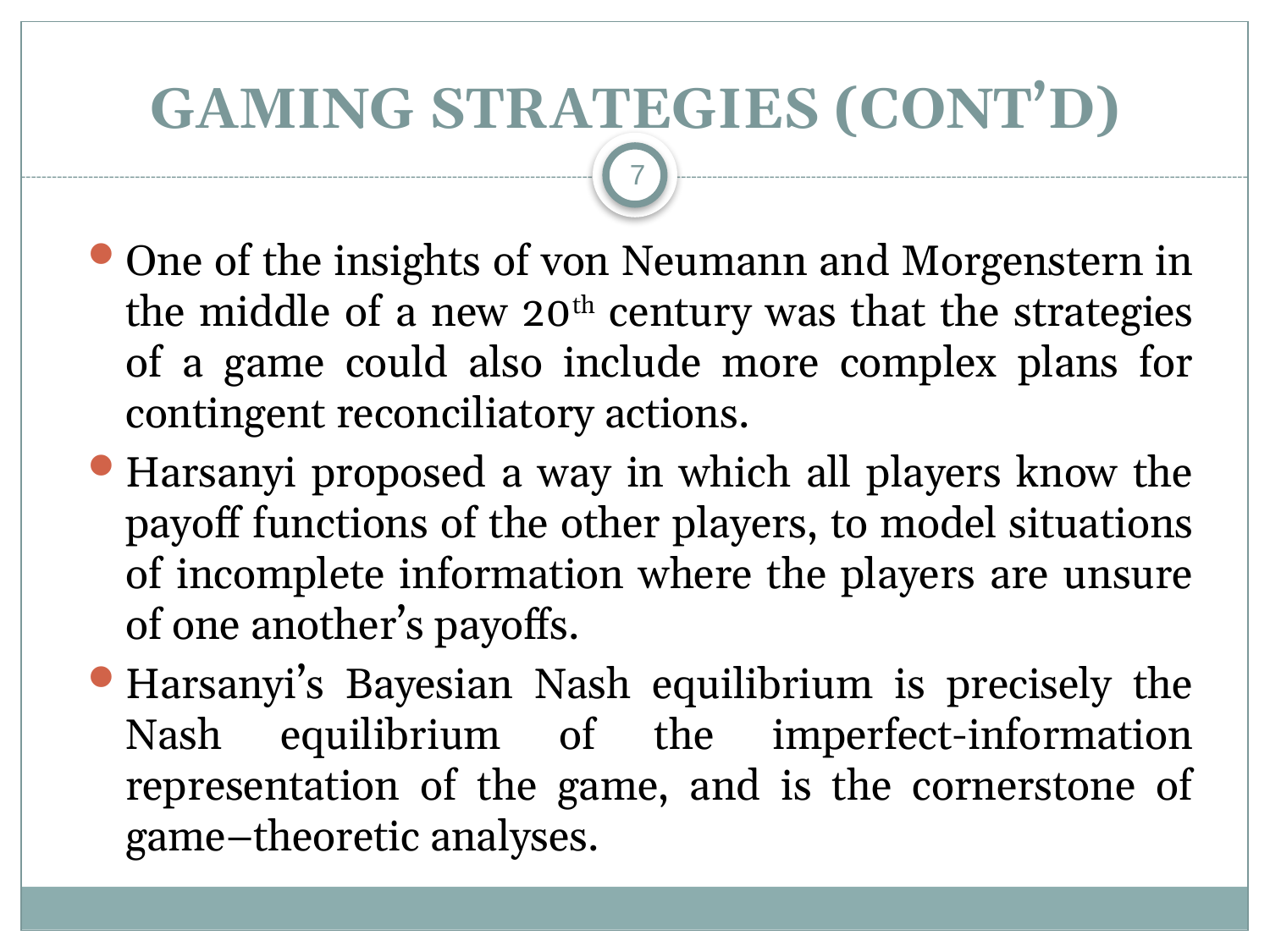

# Gaming Strategies (Cont’d)
7

One of the insights of von Neumann and Morgenstern in the middle of a new 20th century was that the strategies of a game could also include more complex plans for contingent reconciliatory actions.
Harsanyi proposed a way in which all players know the payoff functions of the other players, to model situations of incomplete information where the players are unsure of one another’s payoffs.
Harsanyi’s Bayesian Nash equilibrium is precisely the Nash equilibrium of the imperfect-information representation of the game, and is the cornerstone of game–theoretic analyses.